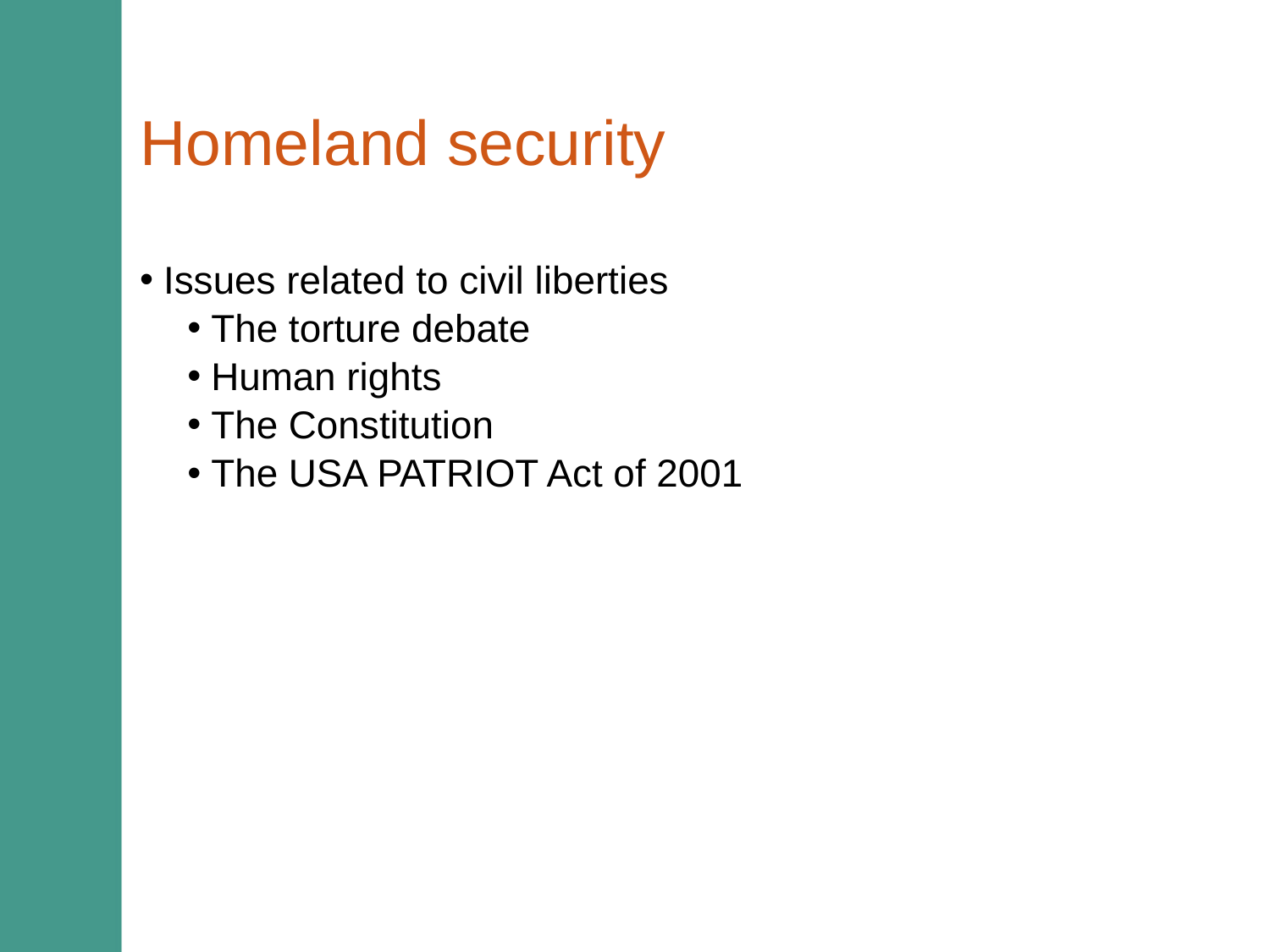

# Homeland security
Issues related to civil liberties
The torture debate
Human rights
The Constitution
The USA PATRIOT Act of 2001